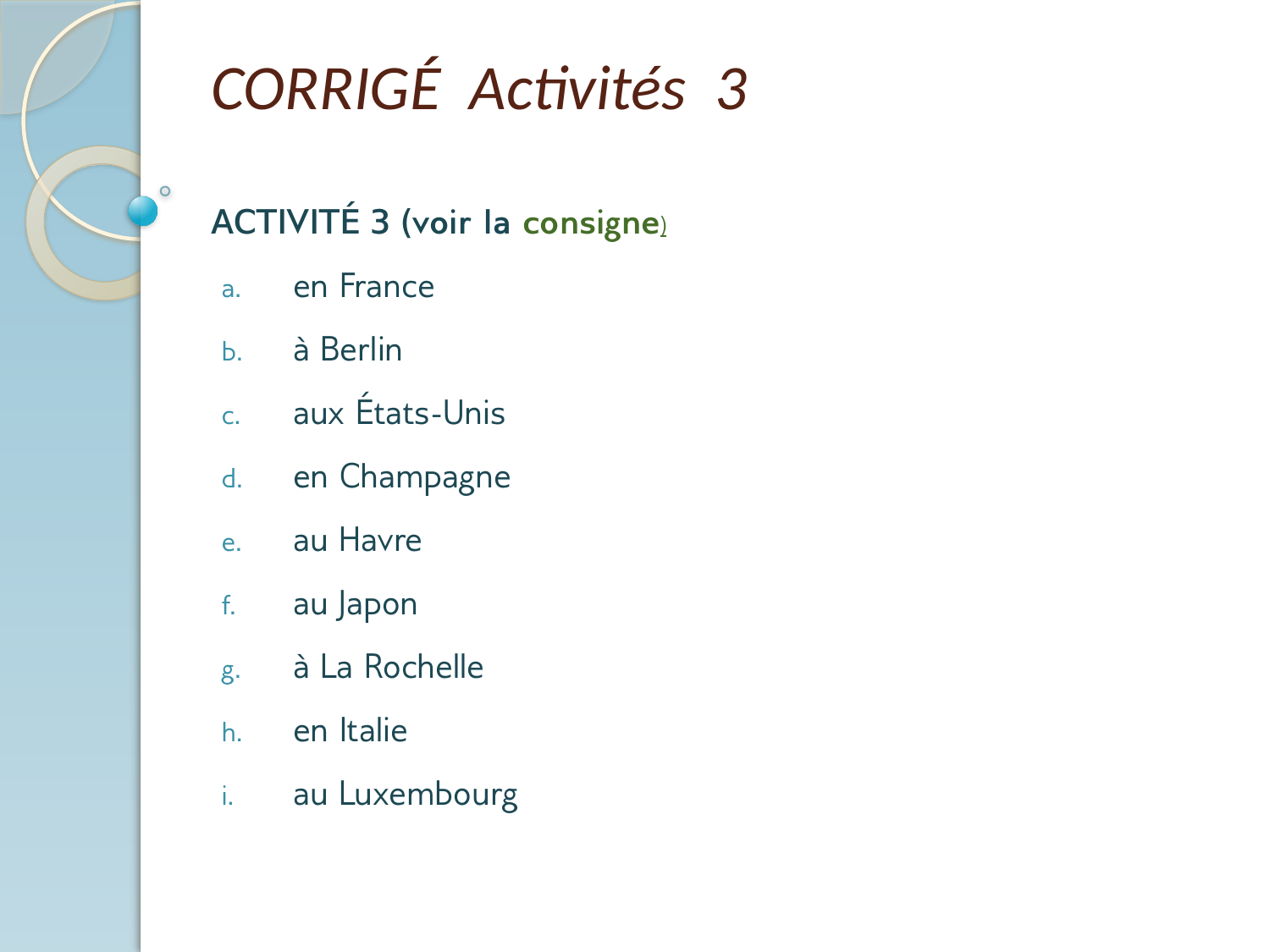

# CORRIGÉ  Activités  3

ACTIVITÉ 3 (voir la consigne)
en France
à Berlin
aux États-Unis
en Champagne
au Havre
au Japon
à La Rochelle
en Italie
au Luxembourg